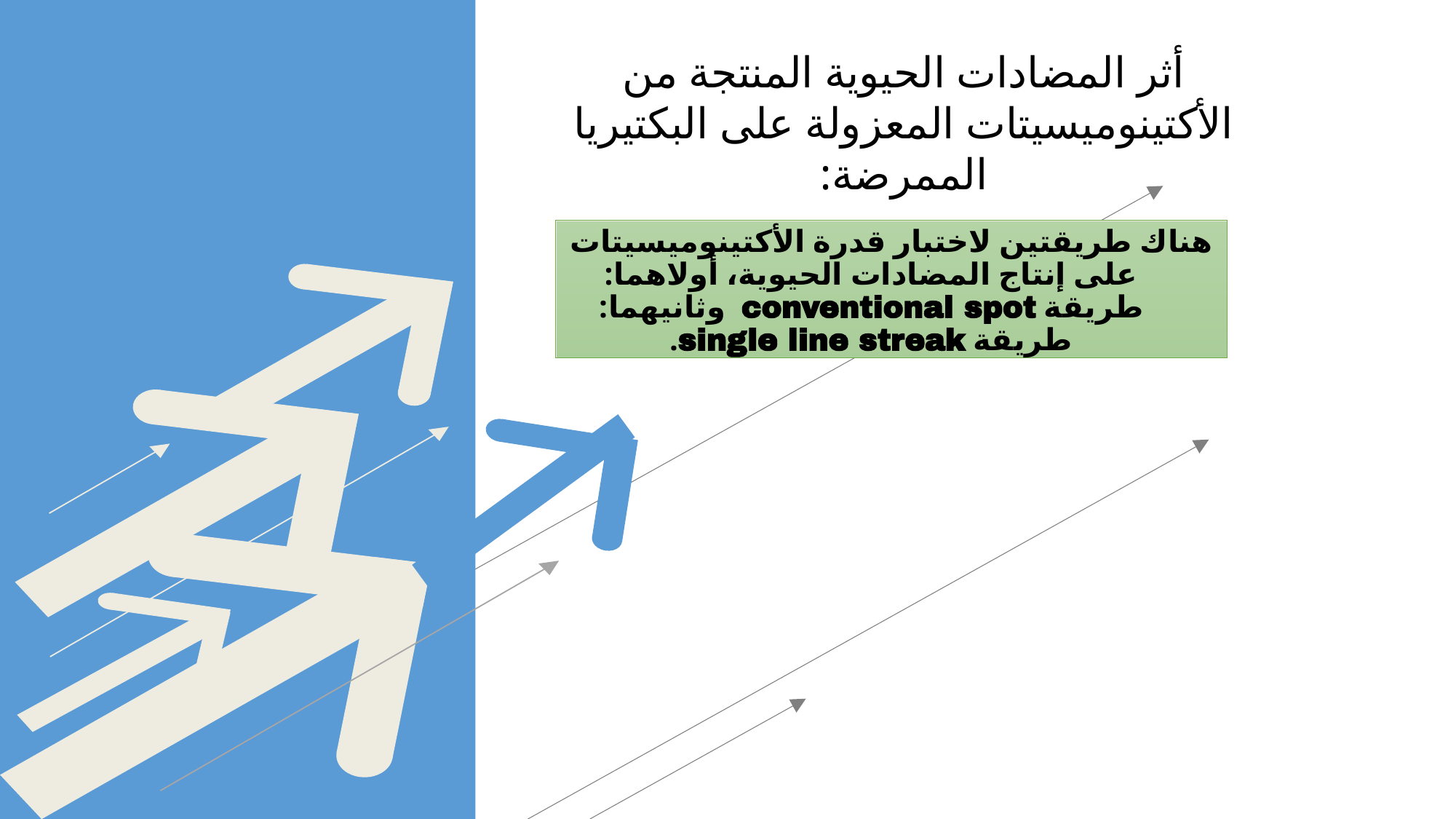

أثر المضادات الحيوية المنتجة من الأكتينوميسيتات المعزولة على البكتيريا الممرضة:
هناك طريقتين لاختبار قدرة الأكتينوميسيتات على إنتاج المضادات الحيوية، أولاهما: طريقة conventional spot  وثانيهما: طريقة single line streak.